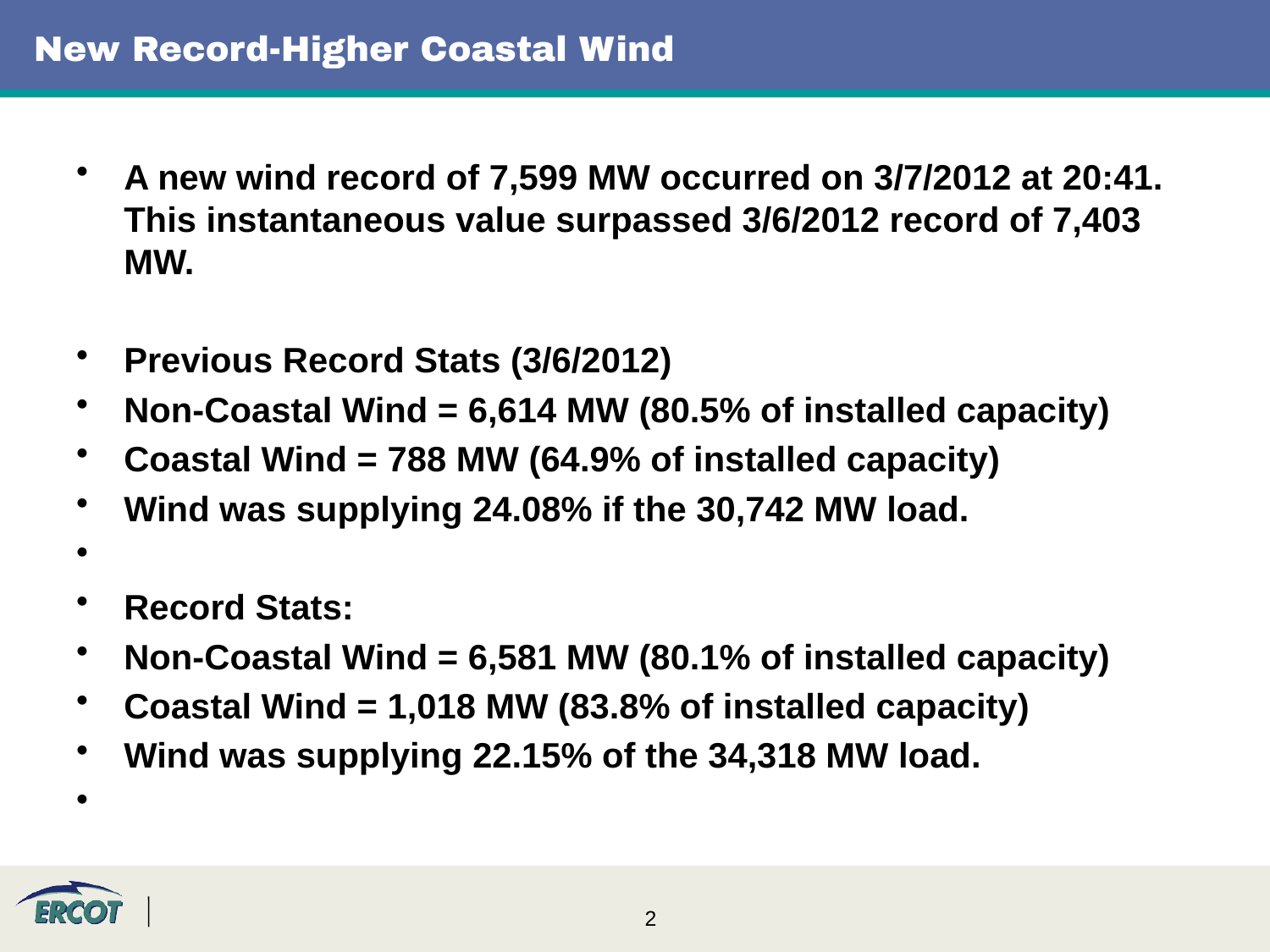

# New Record-Higher Coastal Wind
A new wind record of 7,599 MW occurred on 3/7/2012 at 20:41.  This instantaneous value surpassed 3/6/2012 record of 7,403 MW.

Previous Record Stats (3/6/2012)
Non-Coastal Wind = 6,614 MW (80.5% of installed capacity)
Coastal Wind = 788 MW (64.9% of installed capacity)
Wind was supplying 24.08% if the 30,742 MW load.

Record Stats:
Non-Coastal Wind = 6,581 MW (80.1% of installed capacity)
Coastal Wind = 1,018 MW (83.8% of installed capacity)
Wind was supplying 22.15% of the 34,318 MW load.